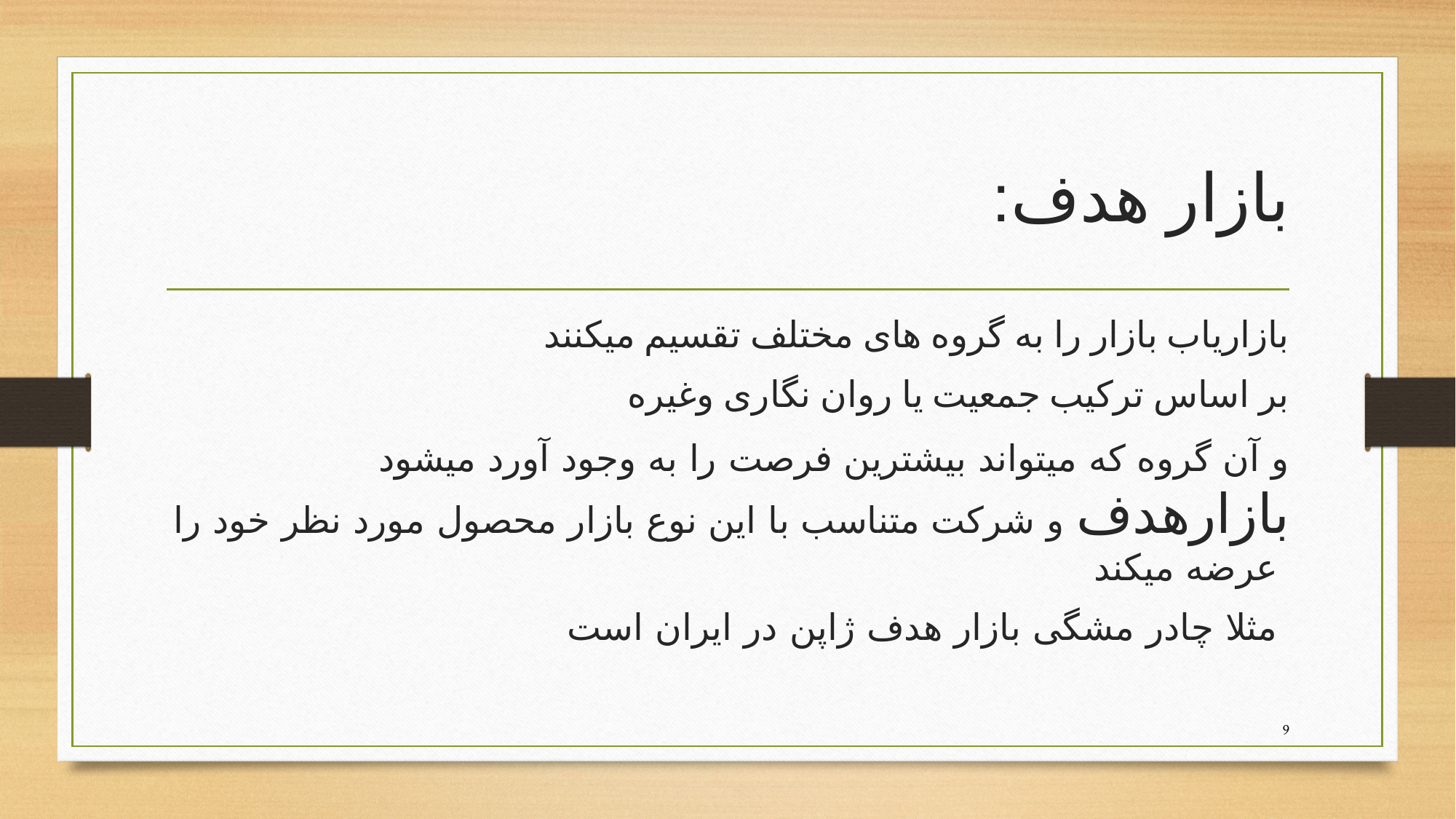

# :بازار هدف
بازاریاب بازار را به گروه های مختلف تقسیم میکنند
 بر اساس ترکیب جمعیت یا روان نگاری وغیره
و آن گروه که میتواند بیشترین فرصت را به وجود آورد میشود بازارهدف و شرکت متناسب با این نوع بازار محصول مورد نظر خود را عرضه میکند
مثلا چادر مشگی بازار هدف ژاپن در ایران است
9